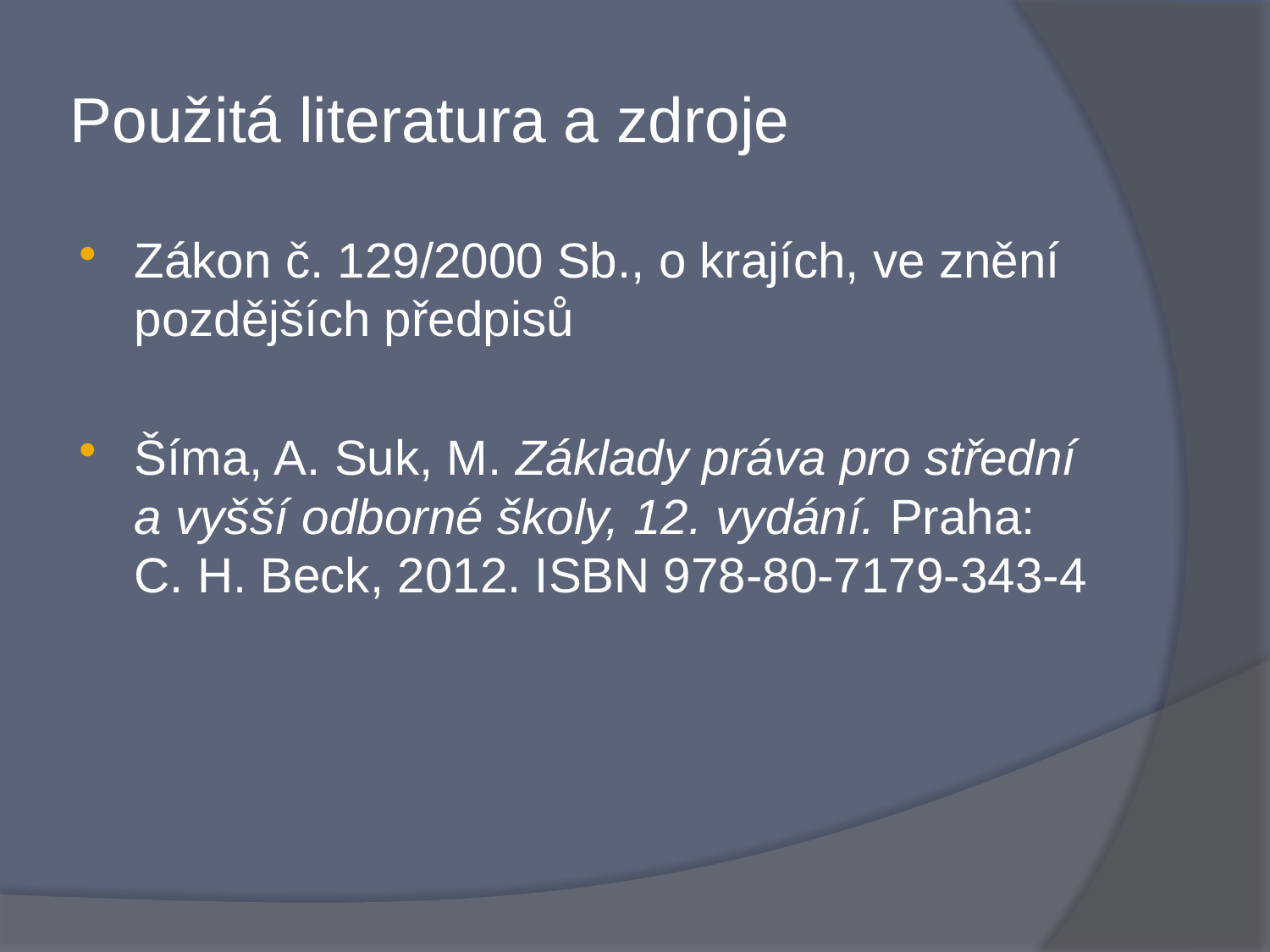

# Použitá literatura a zdroje
Zákon č. 129/2000 Sb., o krajích, ve znění pozdějších předpisů

Šíma, A. Suk, M. Základy práva pro střední a vyšší odborné školy, 12. vydání. Praha: C. H. Beck, 2012. ISBN 978-80-7179-343-4